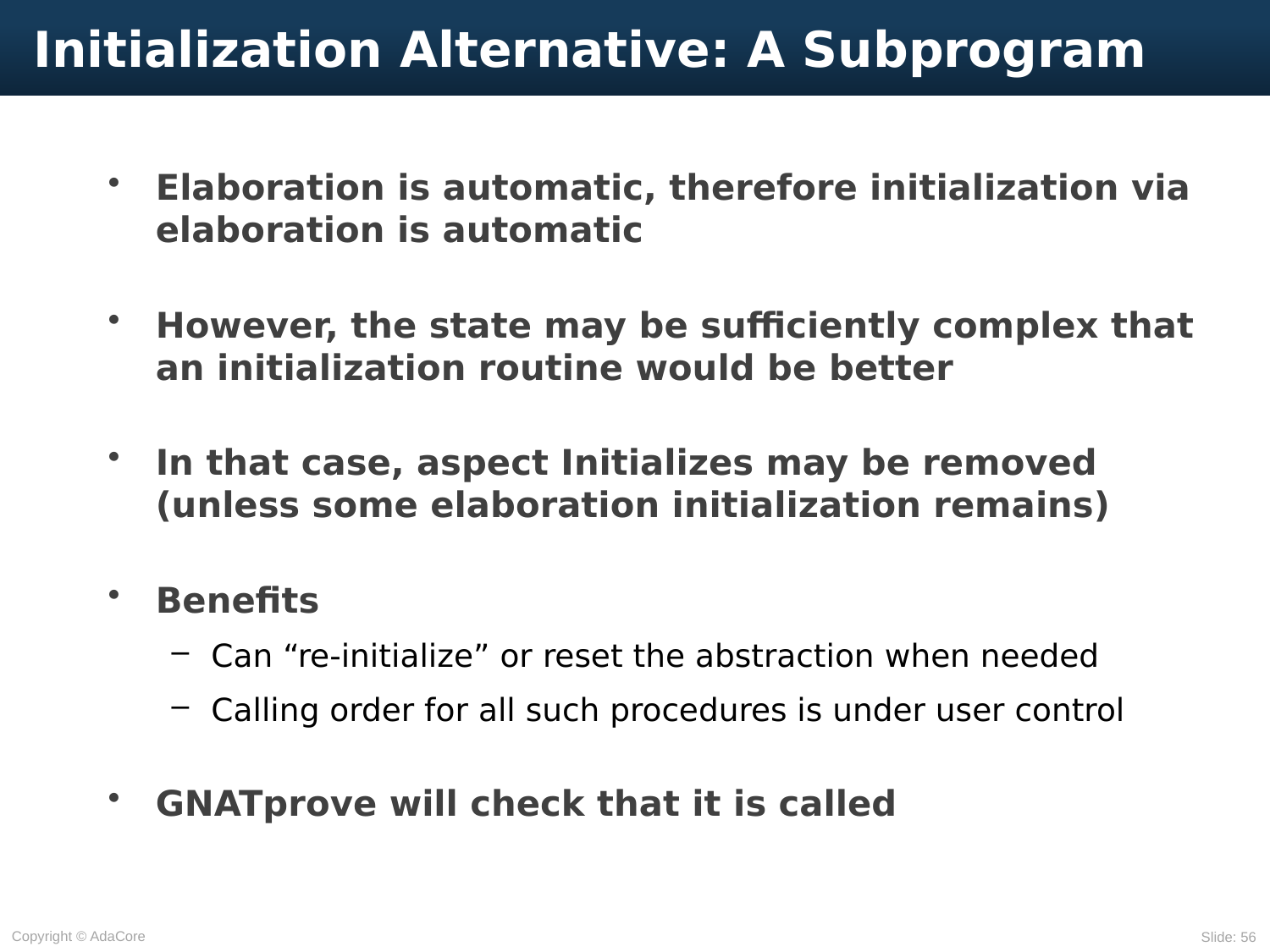

# Initialization Alternative: A Subprogram
Elaboration is automatic, therefore initialization via elaboration is automatic
However, the state may be sufficiently complex that an initialization routine would be better
In that case, aspect Initializes may be removed (unless some elaboration initialization remains)
Benefits
Can “re-initialize” or reset the abstraction when needed
Calling order for all such procedures is under user control
GNATprove will check that it is called